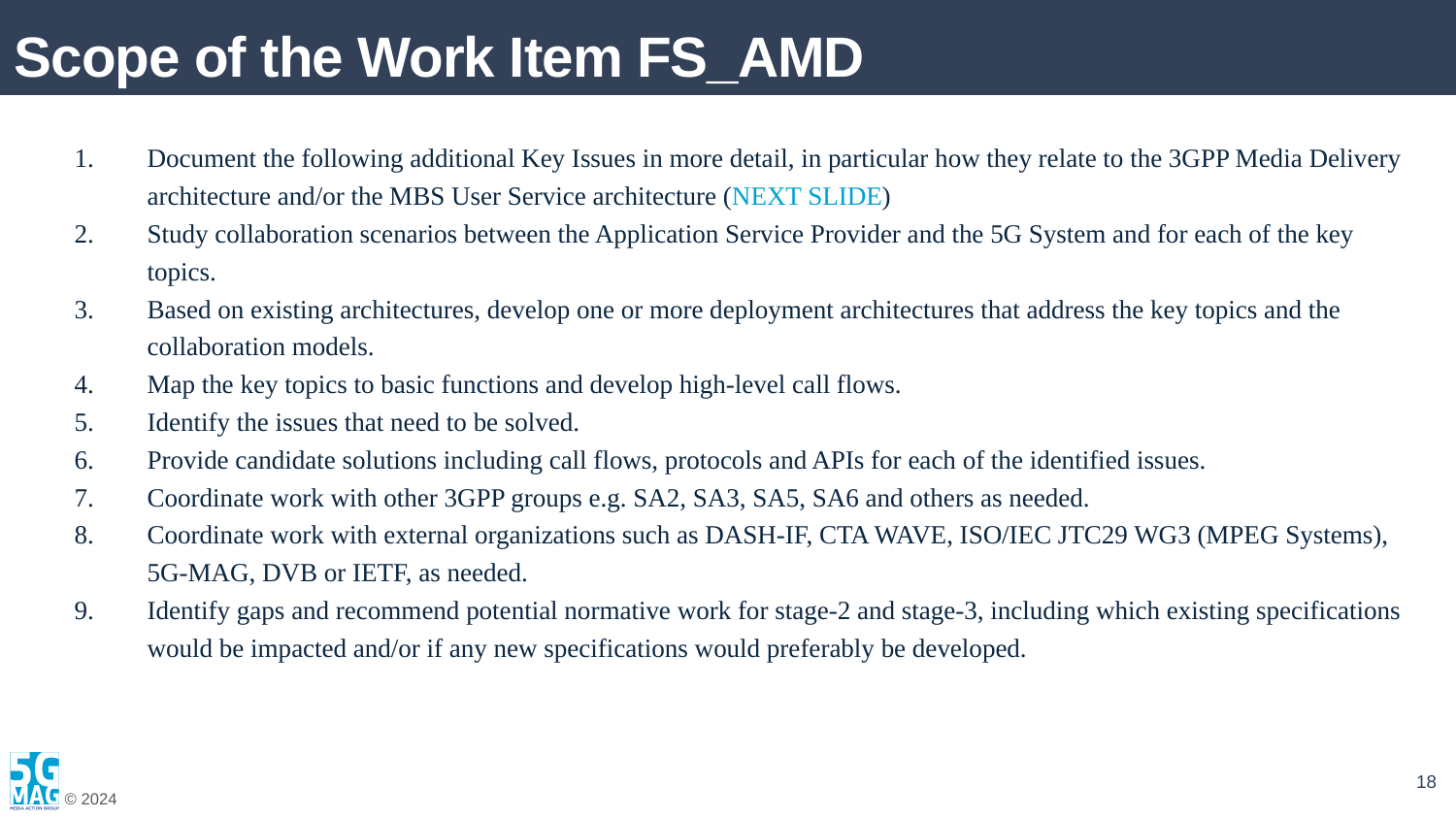

# Scope of the Work Item FS_AMD
Document the following additional Key Issues in more detail, in particular how they relate to the 3GPP Media Delivery architecture and/or the MBS User Service architecture (NEXT SLIDE)
Study collaboration scenarios between the Application Service Provider and the 5G System and for each of the key topics.
Based on existing architectures, develop one or more deployment architectures that address the key topics and the collaboration models.
Map the key topics to basic functions and develop high-level call flows.
Identify the issues that need to be solved.
Provide candidate solutions including call flows, protocols and APIs for each of the identified issues.
Coordinate work with other 3GPP groups e.g. SA2, SA3, SA5, SA6 and others as needed.
Coordinate work with external organizations such as DASH-IF, CTA WAVE, ISO/IEC JTC29 WG3 (MPEG Systems), 5G-MAG, DVB or IETF, as needed.
Identify gaps and recommend potential normative work for stage-2 and stage-3, including which existing specifications would be impacted and/or if any new specifications would preferably be developed.
© 2024
18